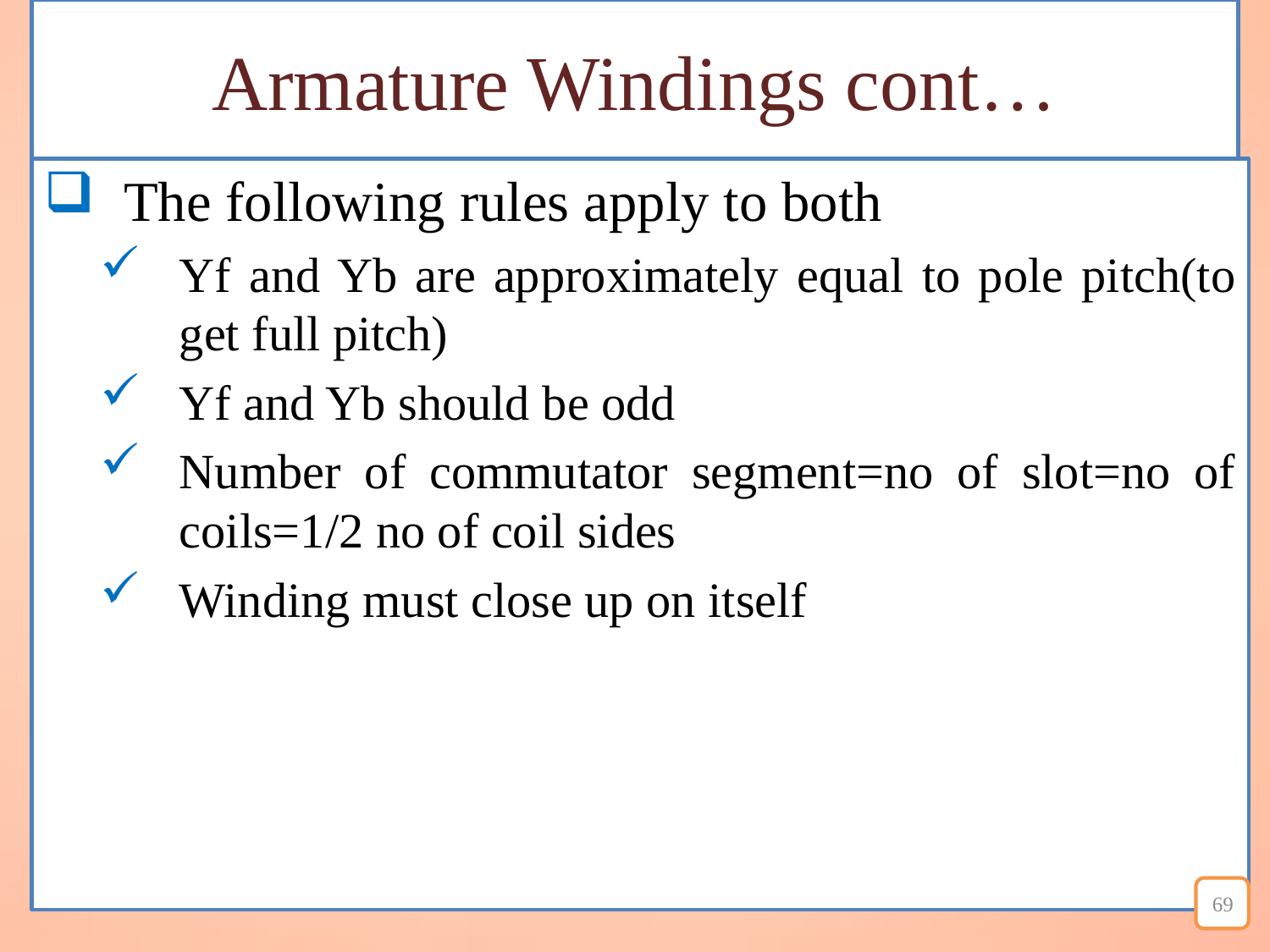

# Armature Windings cont…
The following rules apply to both
Yf and Yb are approximately equal to pole pitch(to get full pitch)
Yf and Yb should be odd
Number of commutator segment=no of slot=no of coils=1/2 no of coil sides
Winding must close up on itself
69